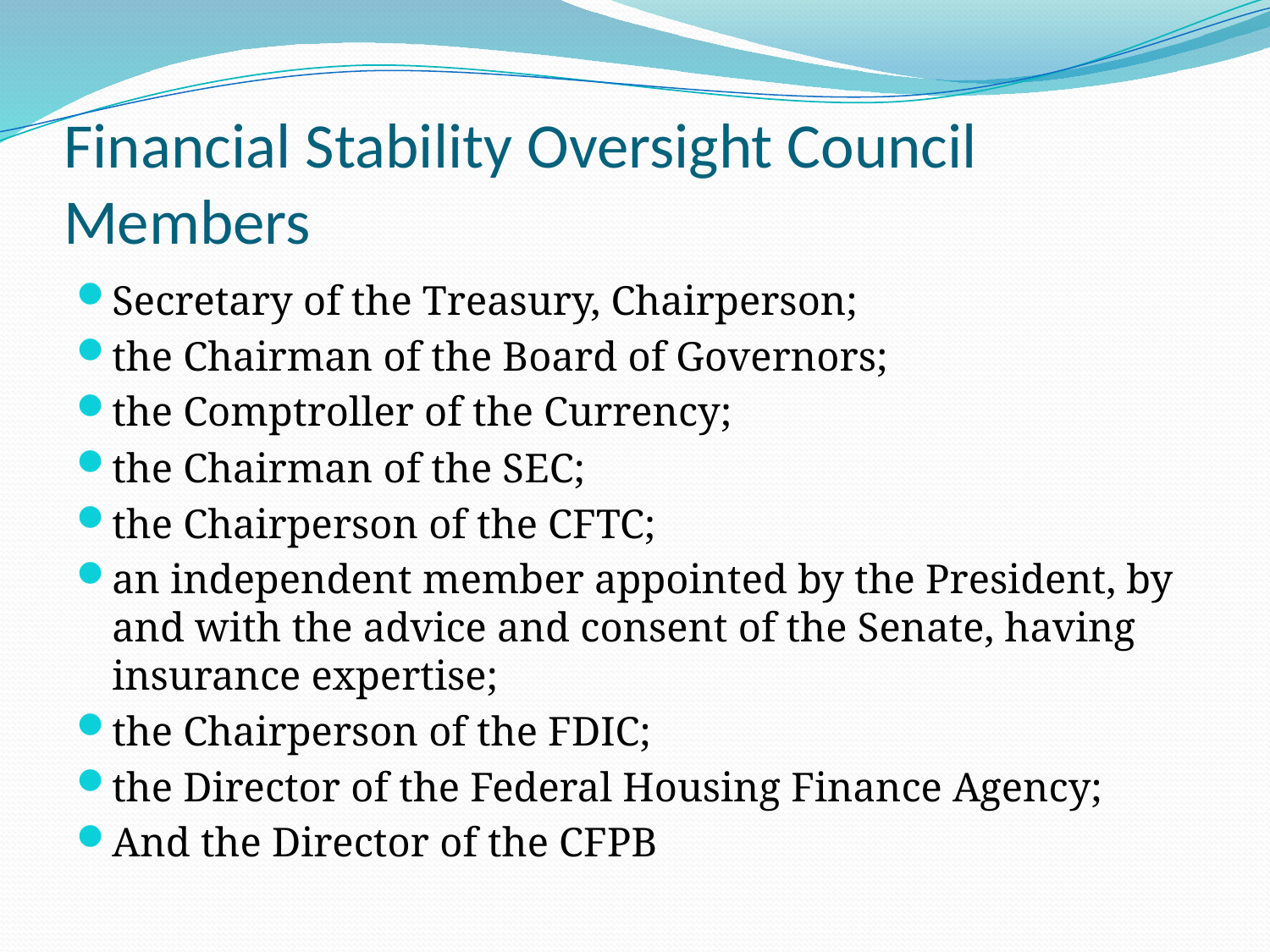

Financial Stability Oversight Council Members
Secretary of the Treasury, Chairperson;
the Chairman of the Board of Governors;
the Comptroller of the Currency;
the Chairman of the SEC;
the Chairperson of the CFTC;
an independent member appointed by the President, by and with the advice and consent of the Senate, having insurance expertise;
the Chairperson of the FDIC;
the Director of the Federal Housing Finance Agency;
And the Director of the CFPB